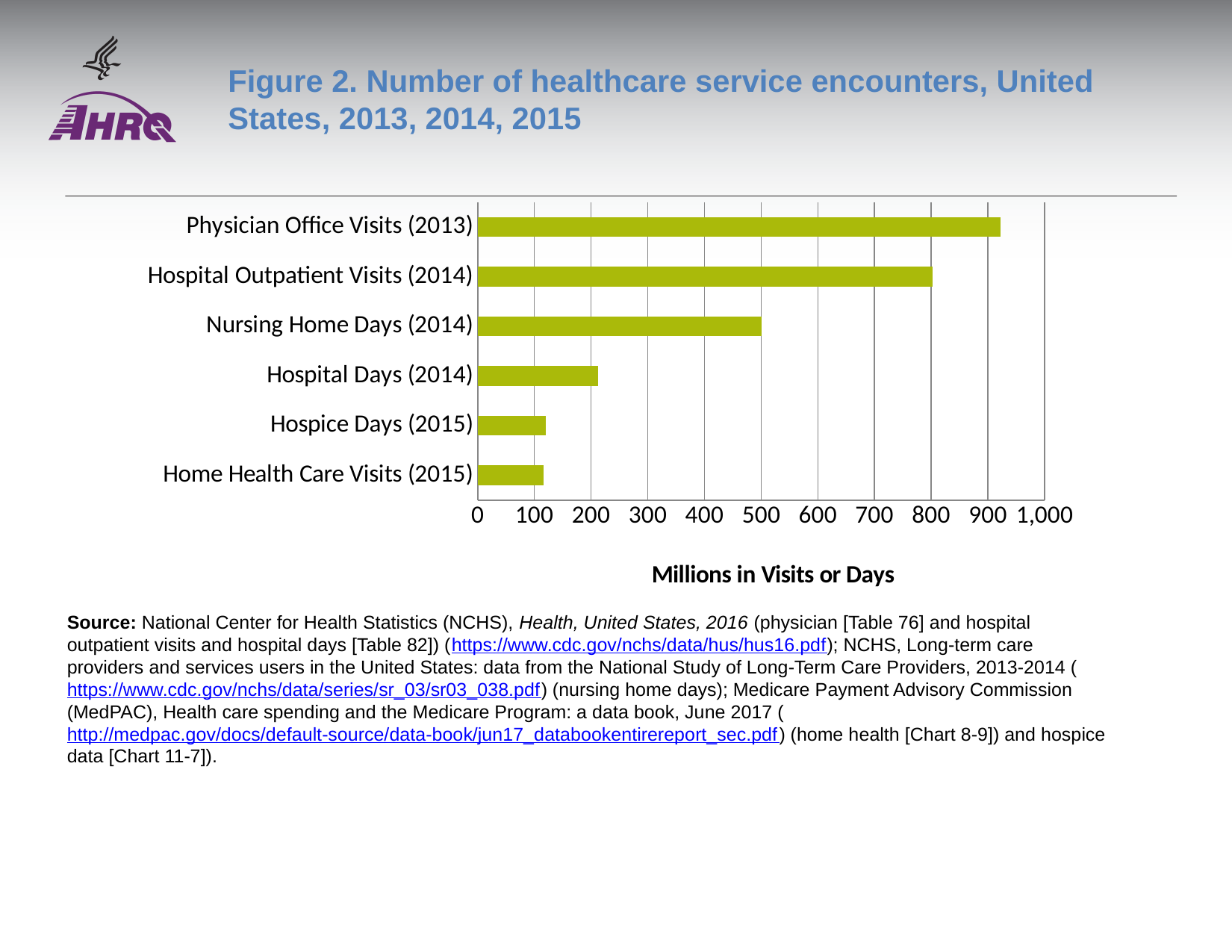

# Figure 2. Number of healthcare service encounters, United States, 2013, 2014, 2015

### Chart

| Category | Column2 |
|---|---|
| Home Health Care Visits (2015) | 116.55 |
| Hospice Days (2015) | 119.7327 |
| Hospital Days (2014) | 212.7619 |
| Nursing Home Days (2014) | 500.252925 |
| Hospital Outpatient Visits (2014) | 802.68 |
| Physician Office Visits (2013) | 922.596 |
Source: National Center for Health Statistics (NCHS), Health, United States, 2016 (physician [Table 76] and hospital outpatient visits and hospital days [Table 82]) (https://www.cdc.gov/nchs/data/hus/hus16.pdf); NCHS, Long-term care providers and services users in the United States: data from the National Study of Long-Term Care Providers, 2013-2014 (https://www.cdc.gov/nchs/data/series/sr_03/sr03_038.pdf) (nursing home days); Medicare Payment Advisory Commission (MedPAC), Health care spending and the Medicare Program: a data book, June 2017 (http://medpac.gov/docs/default-source/data-book/jun17_databookentirereport_sec.pdf) (home health [Chart 8-9]) and hospice data [Chart 11-7]).